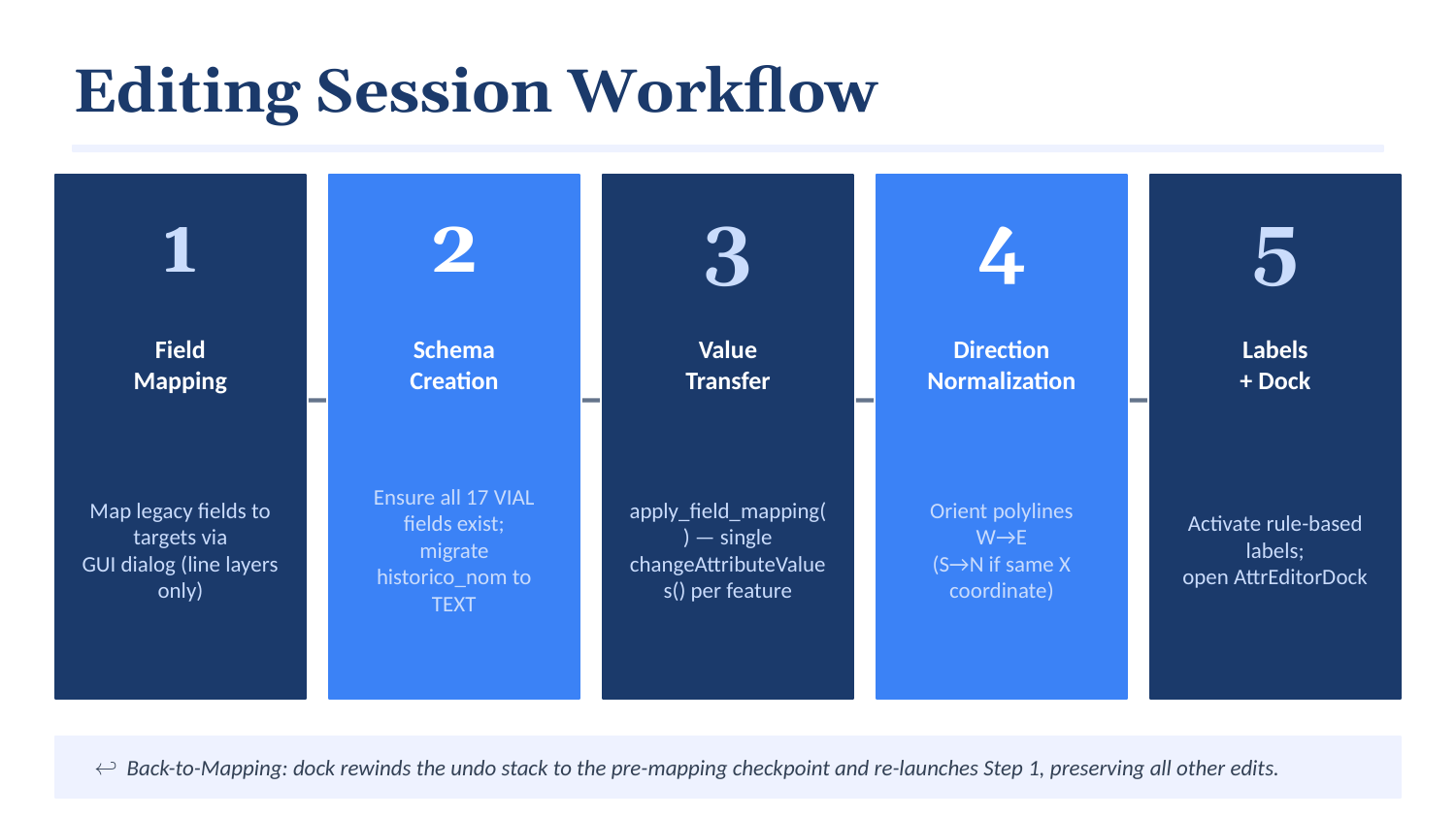

Editing Session Workflow

1
2
3
4
5
Field
Mapping
Schema
Creation
Value
Transfer
Direction
Normalization
Labels
+ Dock

Map legacy fields to targets via
GUI dialog (line layers only)
Ensure all 17 VIAL fields exist;
migrate historico_nom to TEXT
apply_field_mapping() — single
changeAttributeValues() per feature
Orient polylines W→E
(S→N if same X coordinate)
Activate rule-based labels;
open AttrEditorDock

↩  Back-to-Mapping: dock rewinds the undo stack to the pre-mapping checkpoint and re-launches Step 1, preserving all other edits.